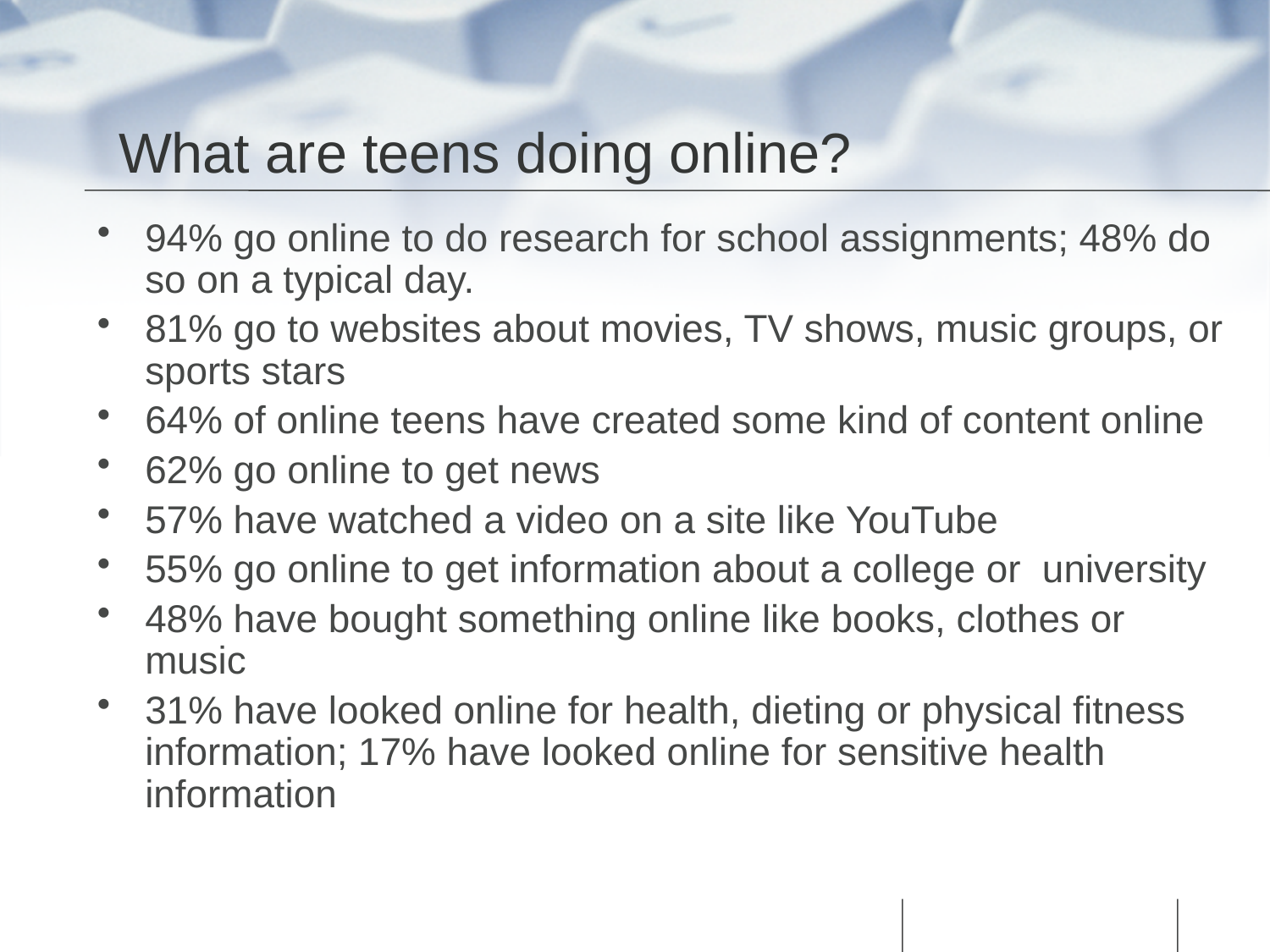

# What are teens doing online?
94% go online to do research for school assignments; 48% do so on a typical day.
81% go to websites about movies, TV shows, music groups, or sports stars
64% of online teens have created some kind of content online
62% go online to get news
57% have watched a video on a site like YouTube
55% go online to get information about a college or  university
48% have bought something online like books, clothes or music
31% have looked online for health, dieting or physical fitness information; 17% have looked online for sensitive health information
7